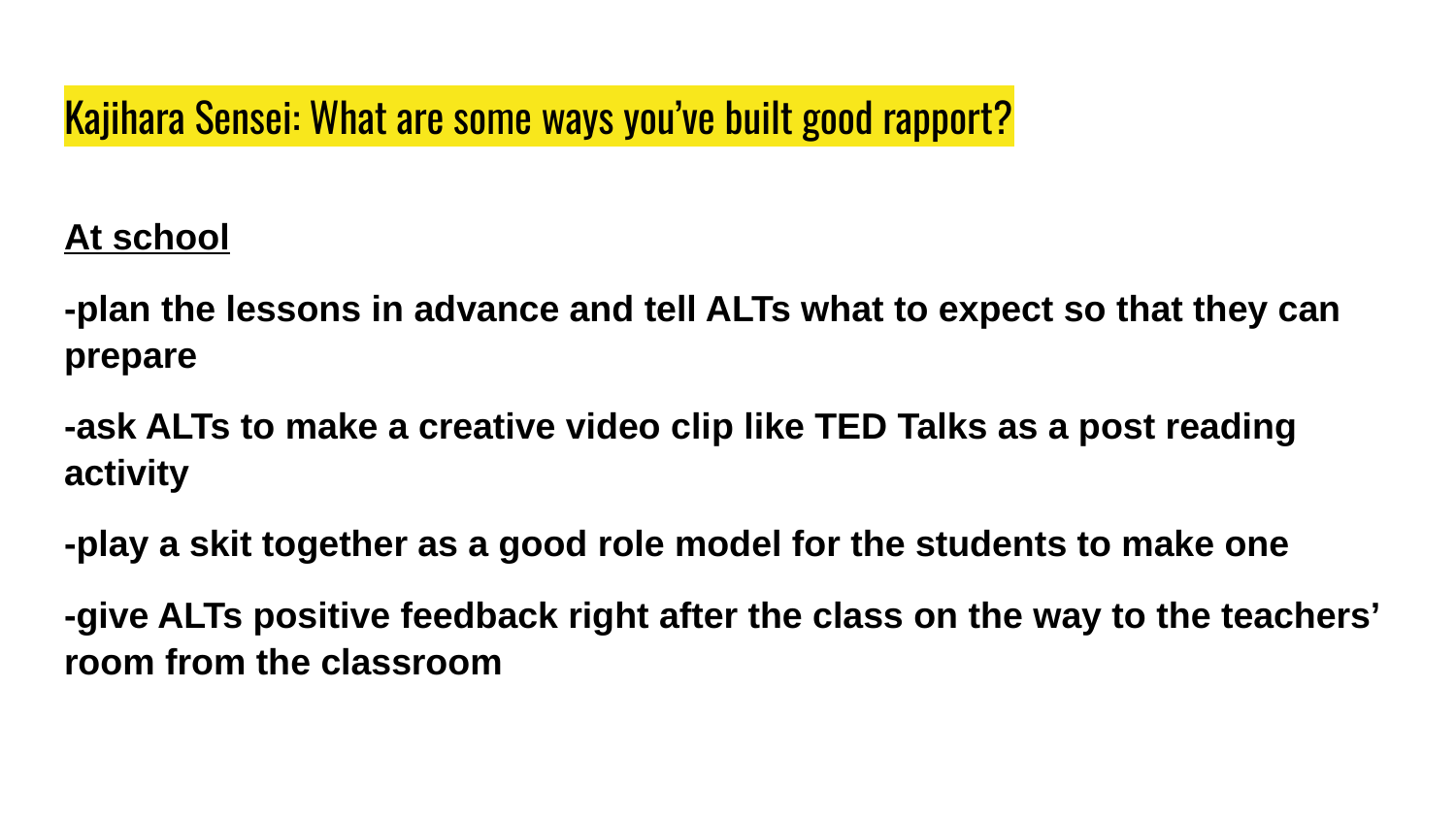

# Kajihara Sensei: What are some ways you’ve built good rapport?
At school
-plan the lessons in advance and tell ALTs what to expect so that they can  prepare
-ask ALTs to make a creative video clip like TED Talks as a post reading activity
-play a skit together as a good role model for the students to make one
-give ALTs positive feedback right after the class on the way to the teachers’ room from the classroom